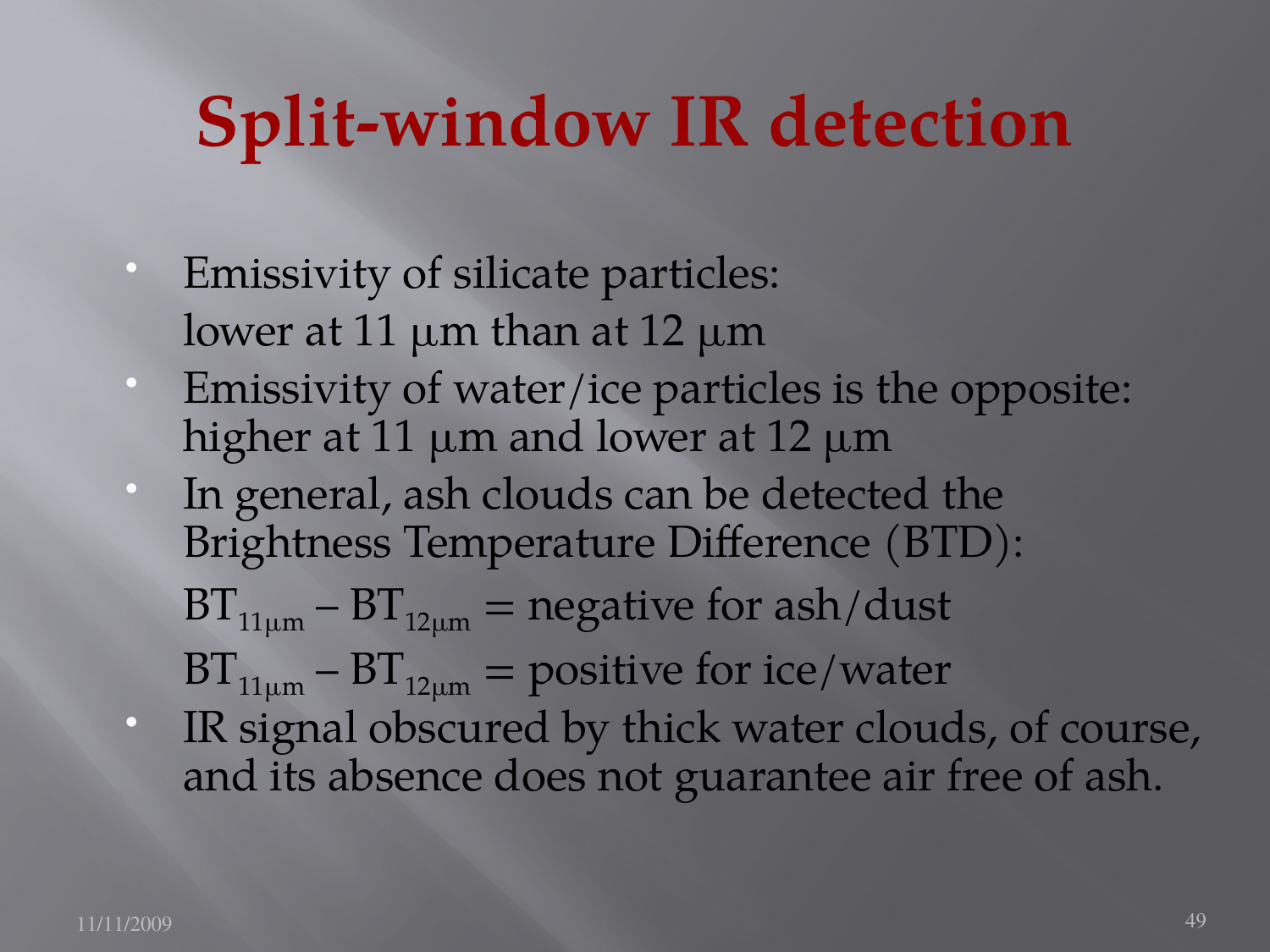

# Split-window IR detection
Emissivity of silicate particles:
	lower at 11 µm than at 12 µm
Emissivity of water/ice particles is the opposite: higher at 11 µm and lower at 12 µm
In general, ash clouds can be detected the Brightness Temperature Difference (BTD):
	BT11µm – BT12µm = negative for ash/dust
	BT11µm – BT12µm = positive for ice/water
IR signal obscured by thick water clouds, of course, and its absence does not guarantee air free of ash.
11/11/2009
49